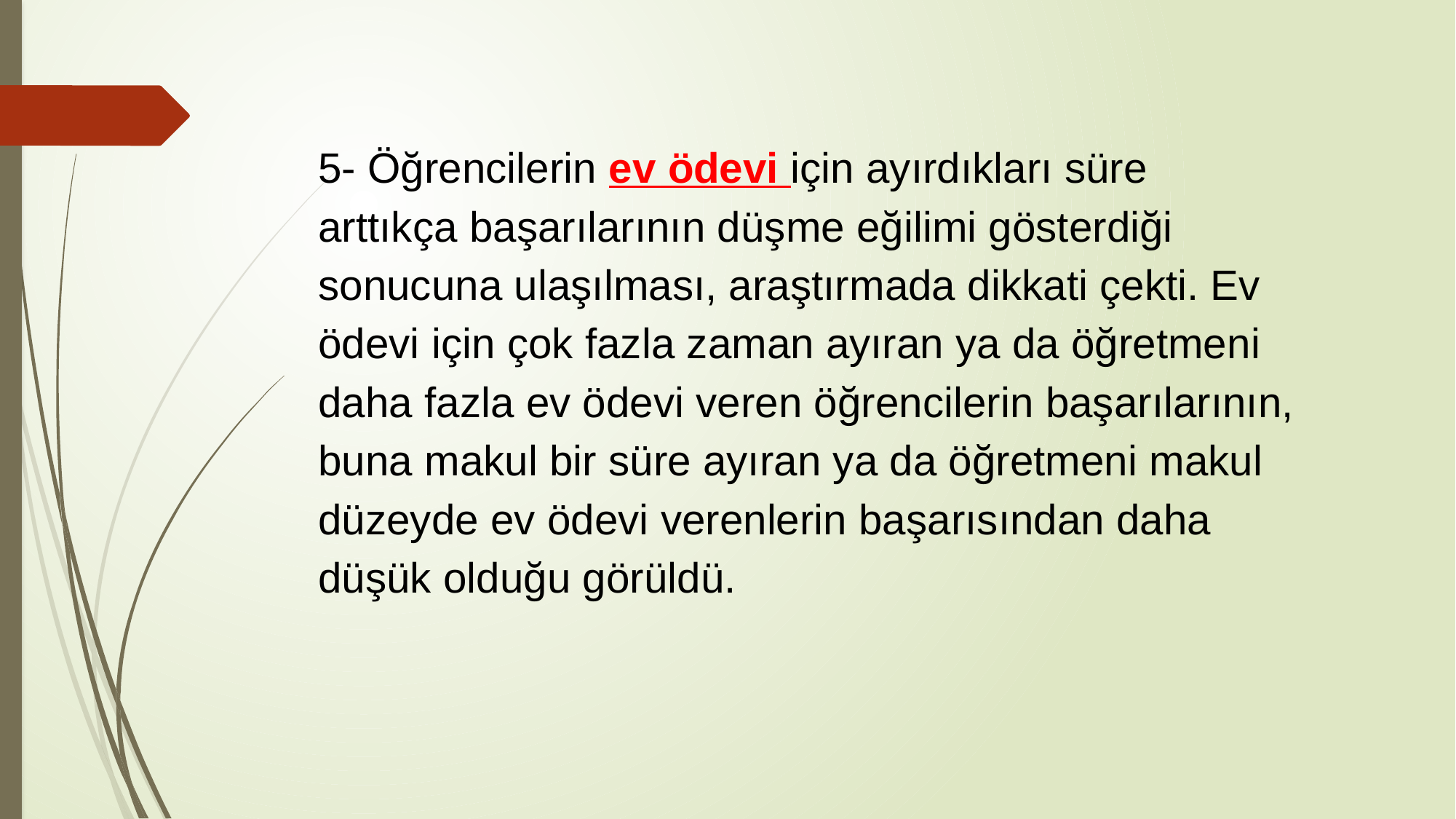

5- Öğrencilerin ev ödevi için ayırdıkları süre arttıkça başarılarının düşme eğilimi gösterdiği sonucuna ulaşılması, araştırmada dikkati çekti. Ev ödevi için çok fazla zaman ayıran ya da öğretmeni daha fazla ev ödevi veren öğrencilerin başarılarının, buna makul bir süre ayıran ya da öğretmeni makul düzeyde ev ödevi verenlerin başarısından daha düşük olduğu görüldü.